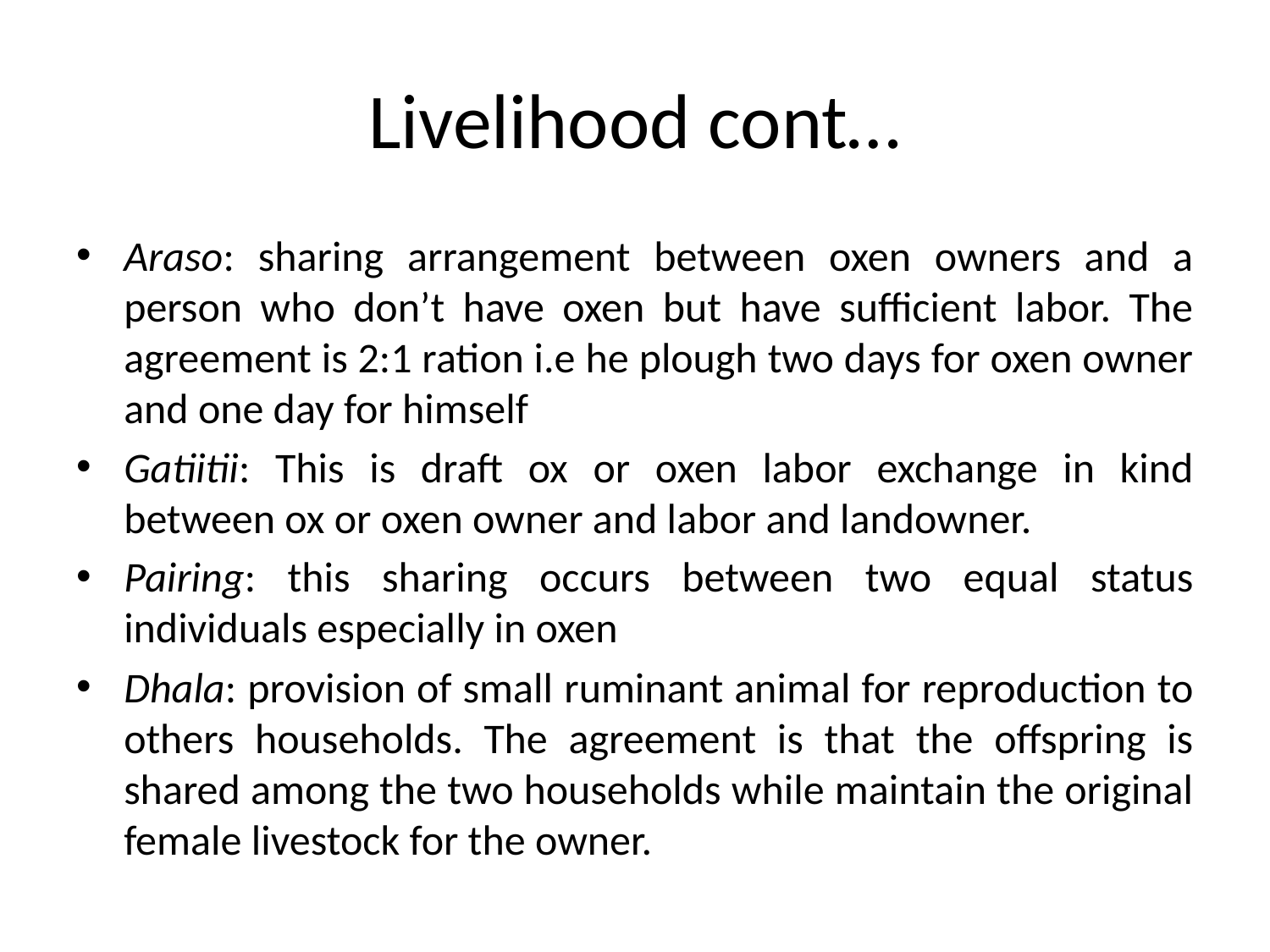

# Livelihood cont…
Araso: sharing arrangement between oxen owners and a person who don’t have oxen but have sufficient labor. The agreement is 2:1 ration i.e he plough two days for oxen owner and one day for himself
Gatiitii: This is draft ox or oxen labor exchange in kind between ox or oxen owner and labor and landowner.
Pairing: this sharing occurs between two equal status individuals especially in oxen
Dhala: provision of small ruminant animal for reproduction to others households. The agreement is that the offspring is shared among the two households while maintain the original female livestock for the owner.